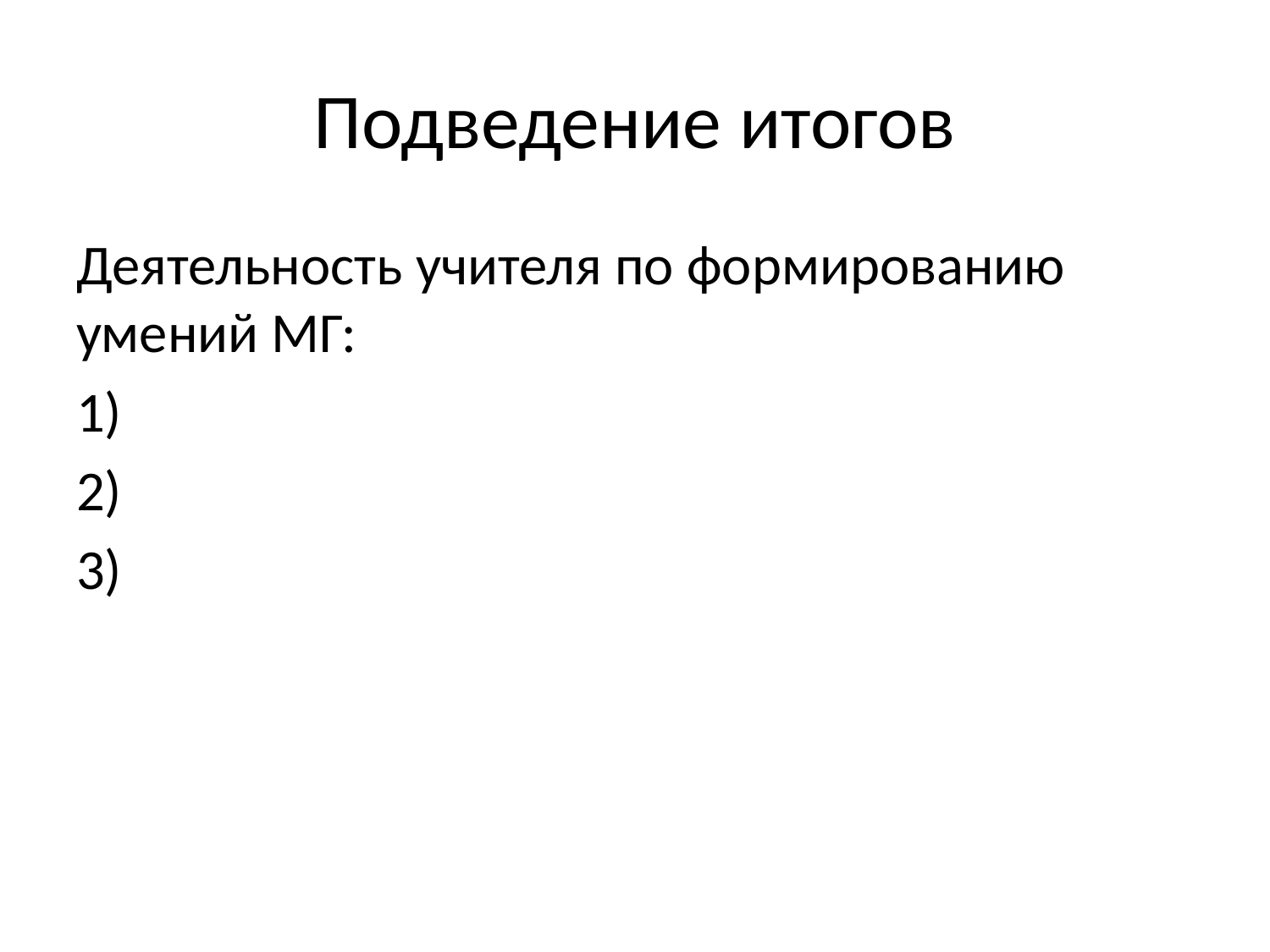

# Подведение итогов
Деятельность учителя по формированию умений МГ:
1)
2)
3)